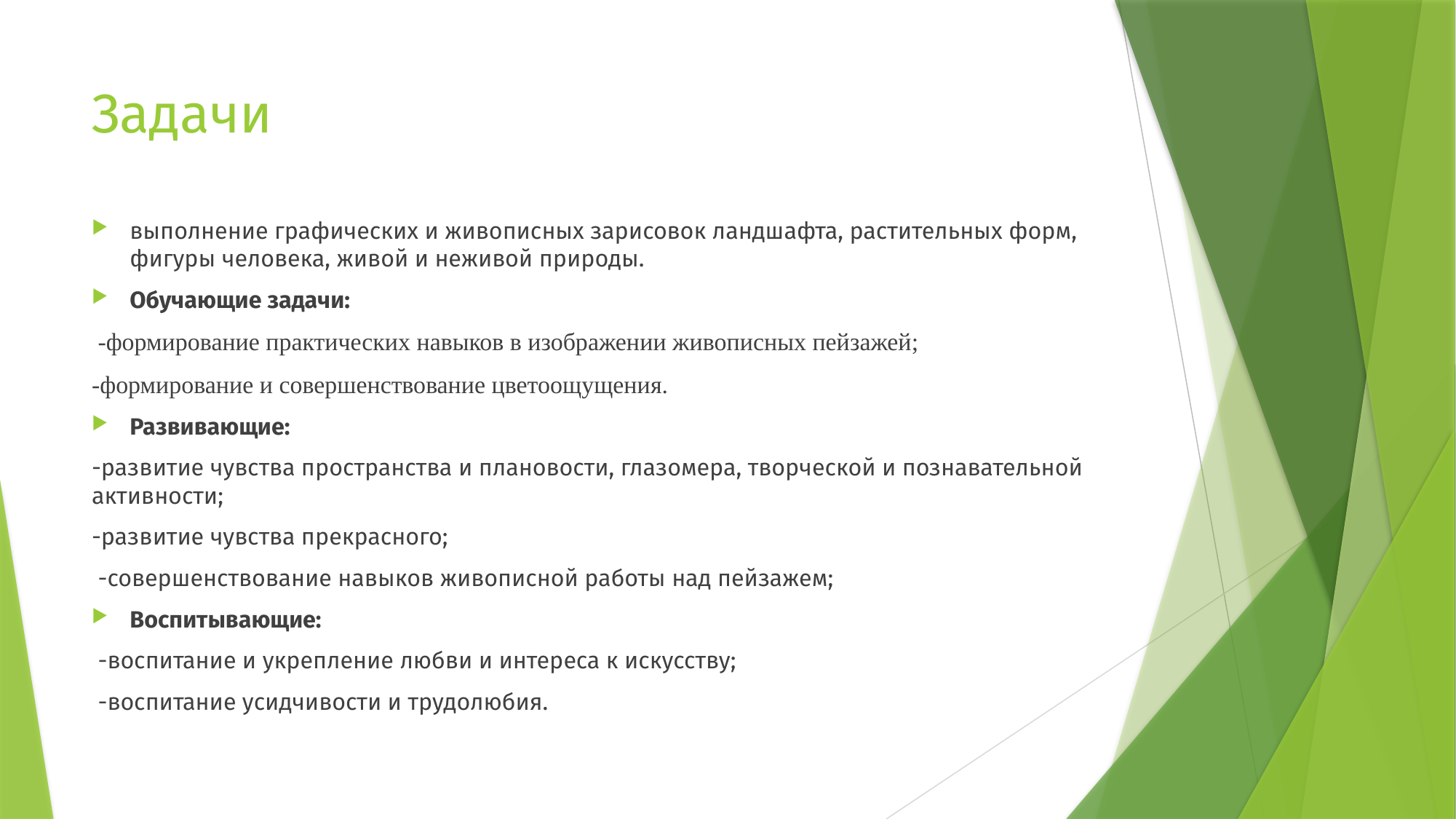

# Задачи
выполнение графических и живописных зарисовок ландшафта, растительных форм, фигуры человека, живой и неживой природы.
Обучающие задачи:
 -формирование практических навыков в изображении живописных пейзажей;
-формирование и совершенствование цветоощущения.
Развивающие:
-развитие чувства пространства и плановости, глазомера, творческой и познавательной активности;
-развитие чувства прекрасного;
 -совершенствование навыков живописной работы над пейзажем;
Воспитывающие:
 -воспитание и укрепление любви и интереса к искусству;
 -воспитание усидчивости и трудолюбия.